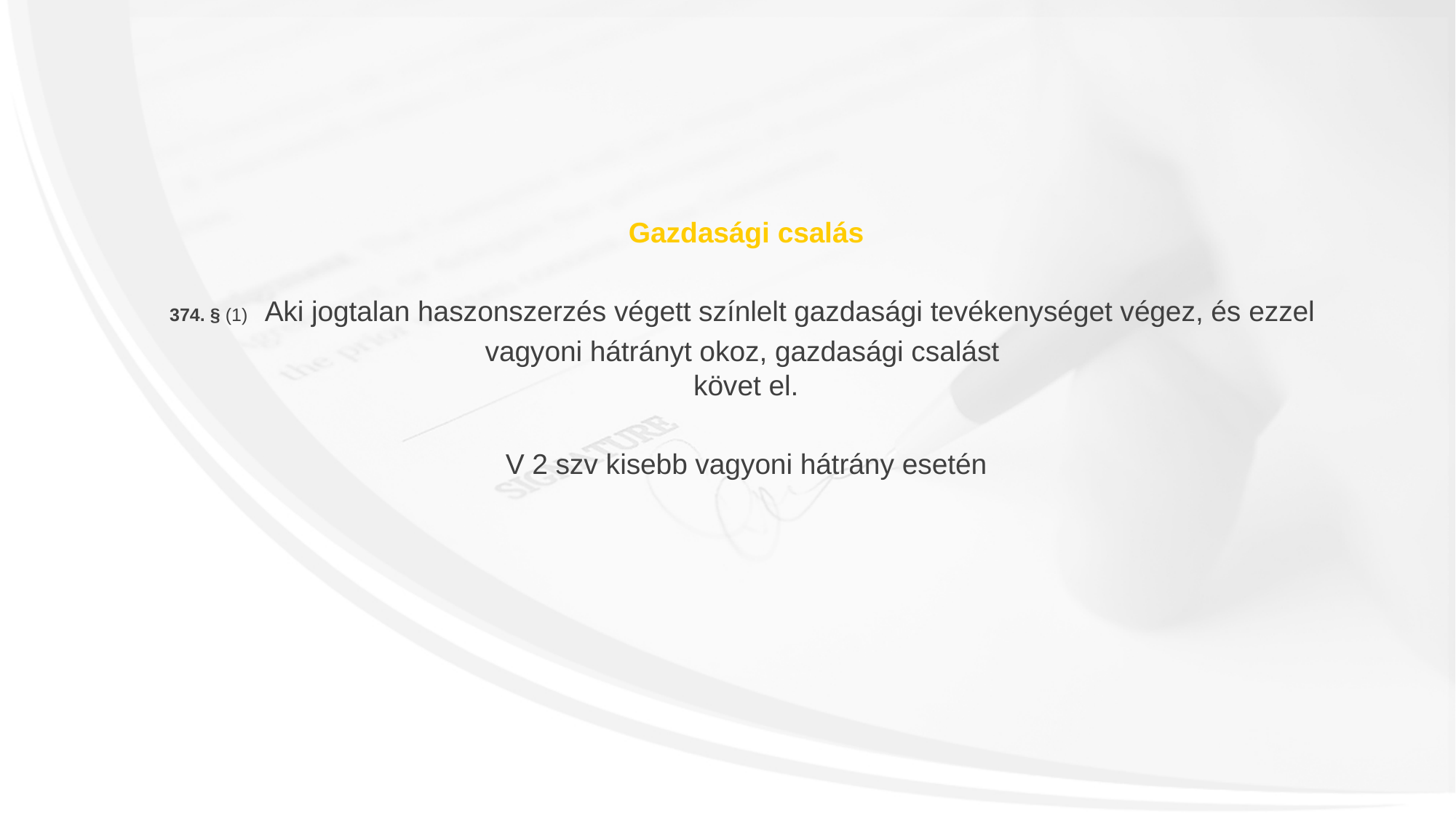

Gazdasági csalás
374. § (1) Aki jogtalan haszonszerzés végett színlelt gazdasági tevékenységet végez, és ezzel
vagyoni hátrányt okoz, gazdasági csalást
követ el.

V 2 szv kisebb vagyoni hátrány esetén